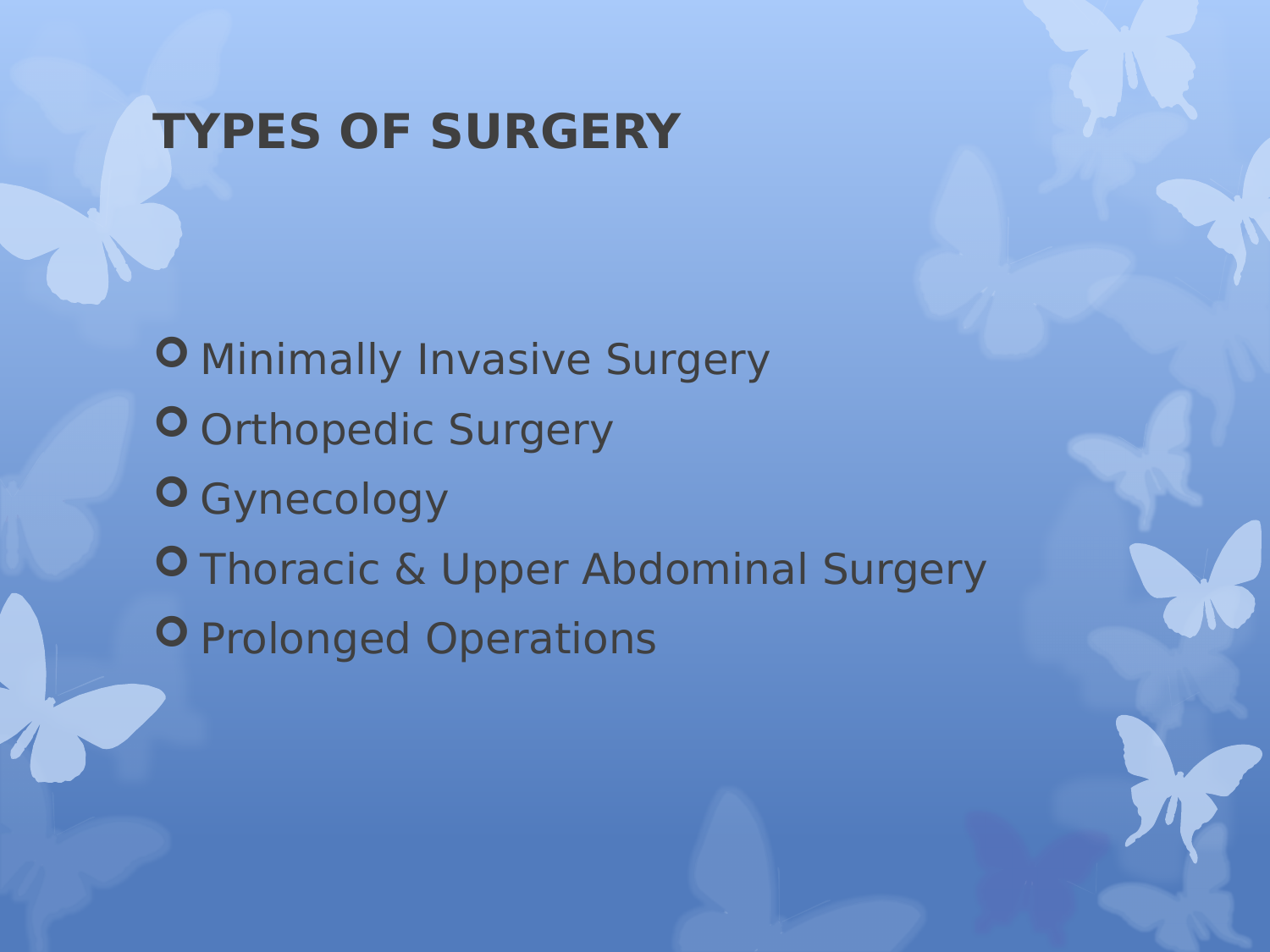

# TYPES OF SURGERY
Minimally Invasive Surgery
Orthopedic Surgery
Gynecology
Thoracic & Upper Abdominal Surgery
Prolonged Operations